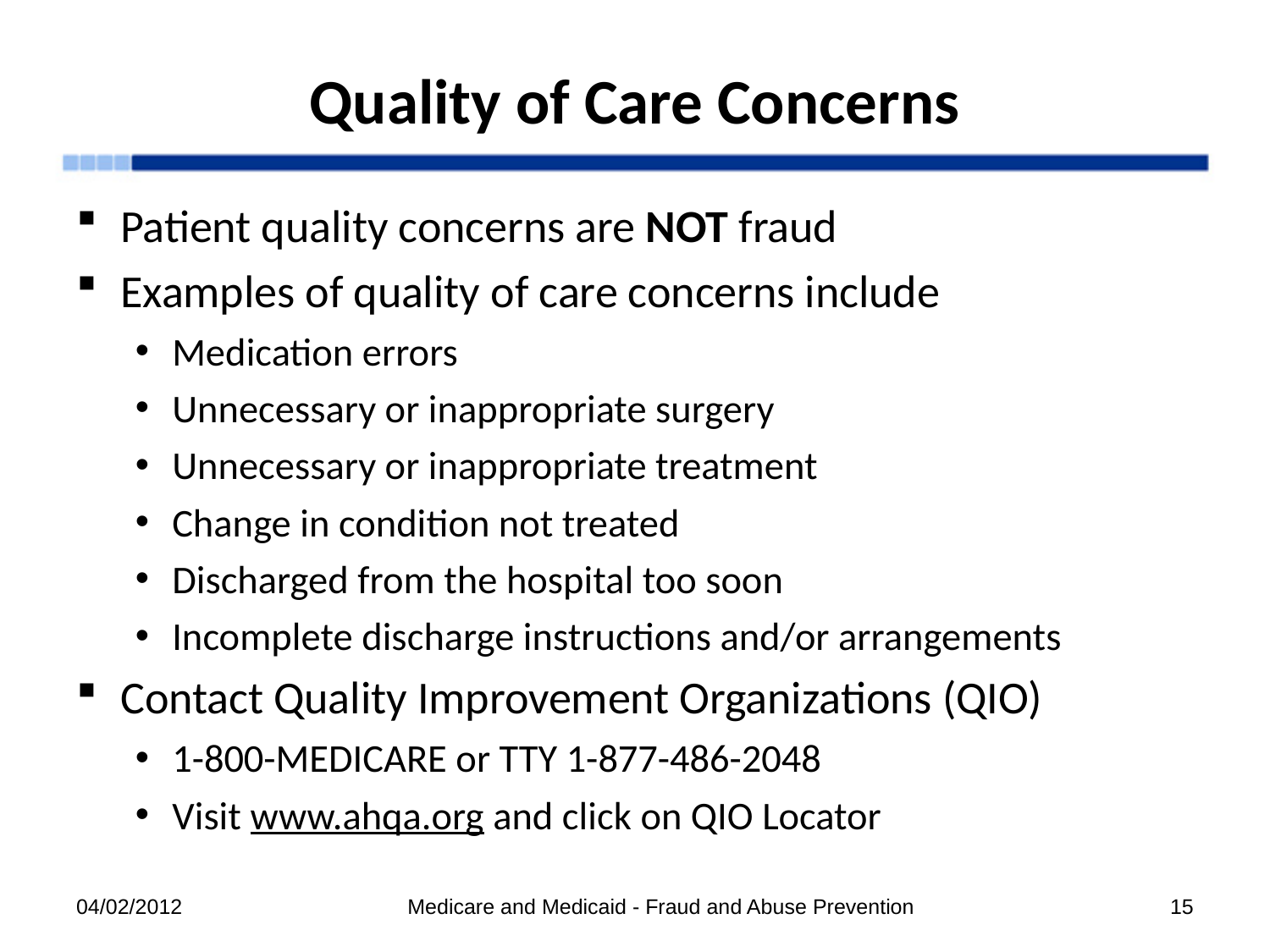

# Quality of Care Concerns
Patient quality concerns are NOT fraud
Examples of quality of care concerns include
Medication errors
Unnecessary or inappropriate surgery
Unnecessary or inappropriate treatment
Change in condition not treated
Discharged from the hospital too soon
Incomplete discharge instructions and/or arrangements
Contact Quality Improvement Organizations (QIO)
1-800-MEDICARE or TTY 1-877-486-2048
Visit www.ahqa.org and click on QIO Locator

04/02/2012
Medicare and Medicaid - Fraud and Abuse Prevention
15